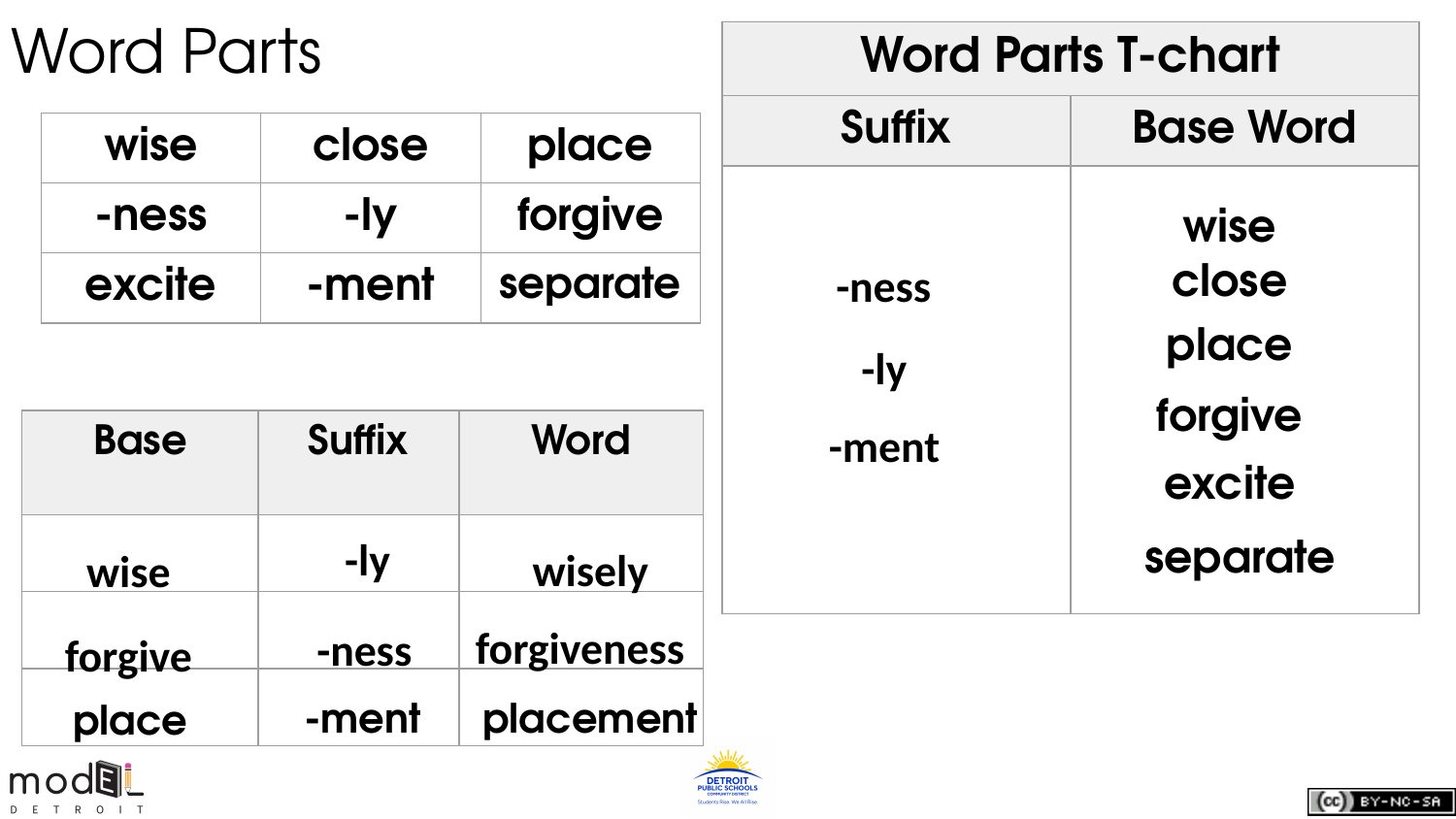

# Word Parts

| Word Parts T-chart |  |
| --- | --- |
| Suffix | Base Word |
|  |  |

| wise | close | place |
| --- | --- | --- |
| -ness | -ly | forgive |
| excite | -ment | separate |

wise
close

-ness

place

-ly

forgive

-ment

| Base | Suffix | Word |
| --- | --- | --- |
|  |  |  |
|  |  |  |
|  |  |  |
excite

separate

-ly
wisely
wise

forgiveness
-ness
forgive

-ment
placement
place